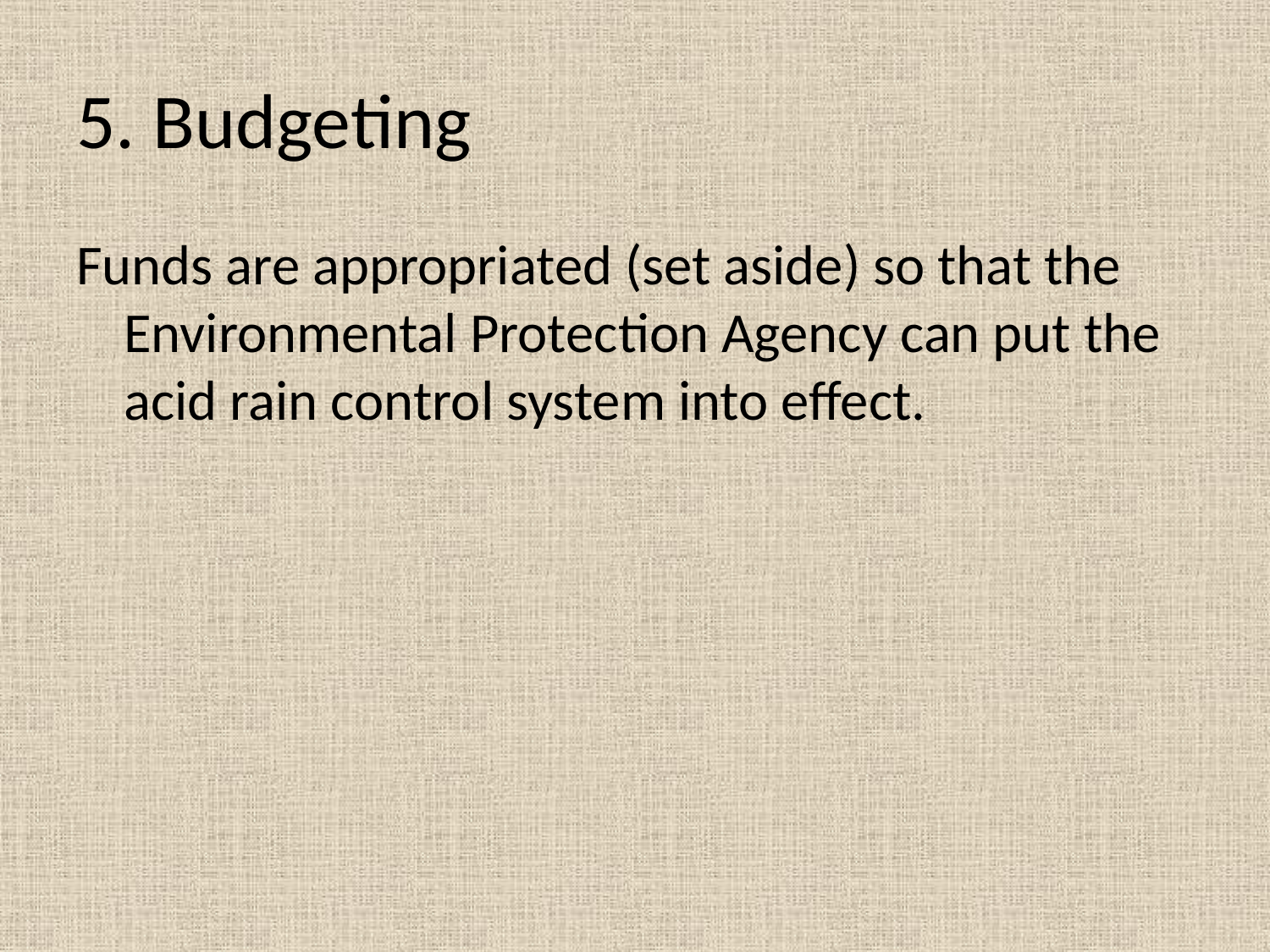

# 5. Budgeting
Funds are appropriated (set aside) so that the Environmental Protection Agency can put the acid rain control system into effect.